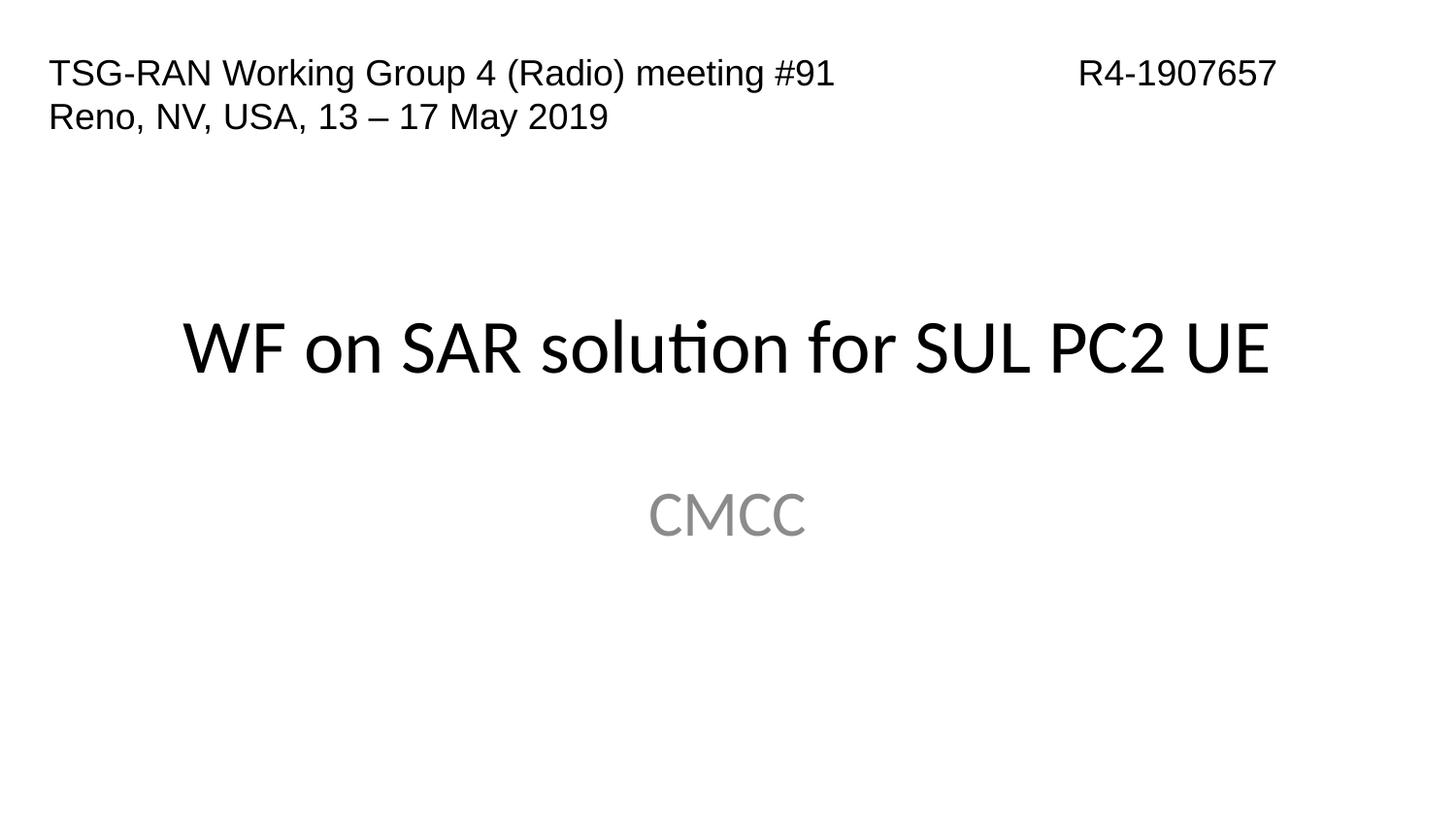

TSG-RAN Working Group 4 (Radio) meeting #91	 		 R4-1907657
Reno, NV, USA, 13 – 17 May 2019
# WF on SAR solution for SUL PC2 UE
CMCC